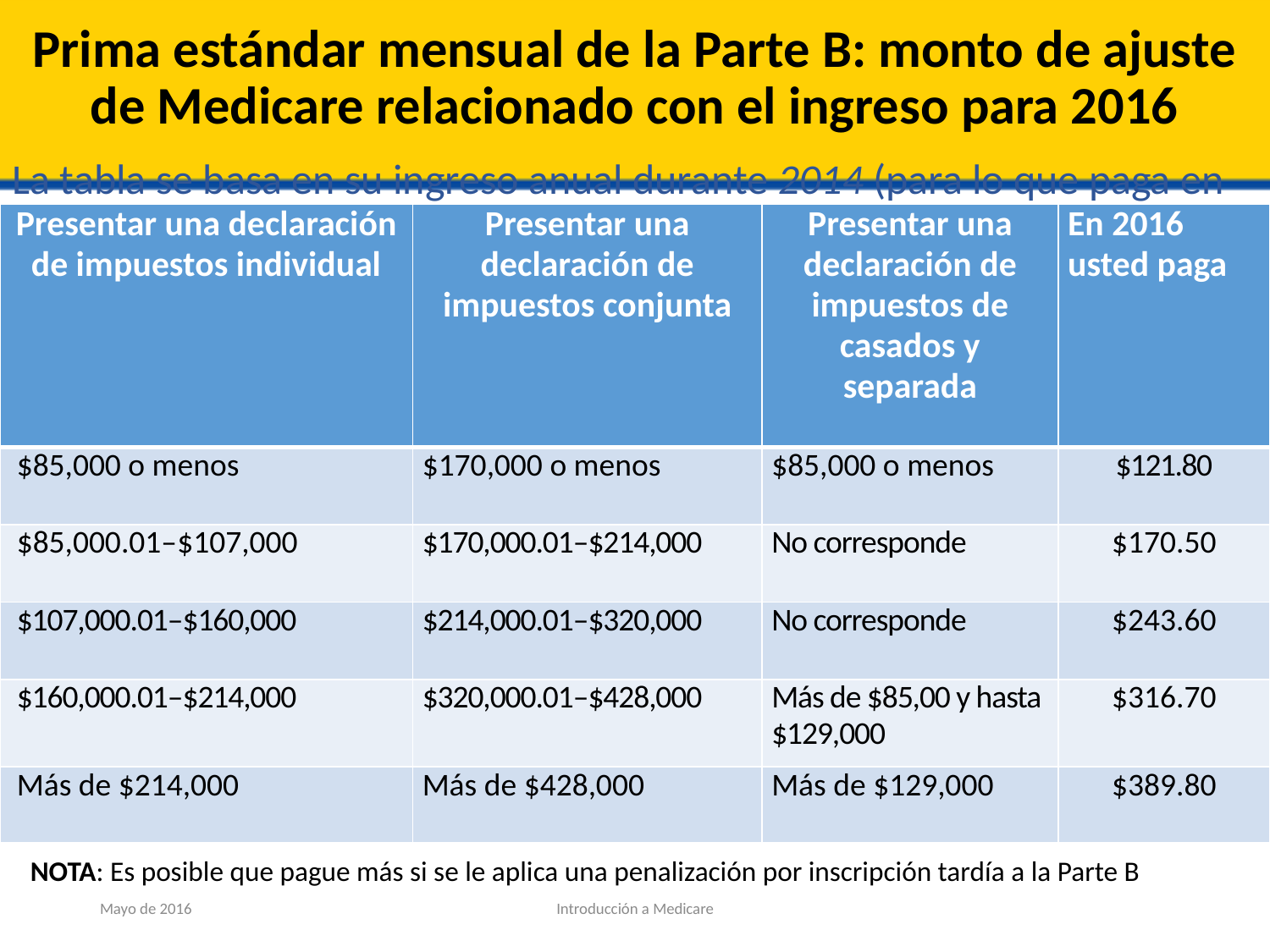

# Prima estándar mensual de la Parte B: monto de ajuste de Medicare relacionado con el ingreso para 2016
La tabla se basa en su ingreso anual durante 2014 (para lo que paga en 2016) fue
| Presentar una declaración de impuestos individual | Presentar una declaración de impuestos conjunta | Presentar una declaración de impuestos de casados y separada | En 2016 usted paga |
| --- | --- | --- | --- |
| $85,000 o menos | $170,000 o menos | $85,000 o menos | $121.80 |
| $85,000.01–$107,000 | $170,000.01–$214,000 | No corresponde | $170.50 |
| $107,000.01–$160,000 | $214,000.01–$320,000 | No corresponde | $243.60 |
| $160,000.01–$214,000 | $320,000.01–$428,000 | Más de $85,00 y hasta $129,000 | $316.70 |
| Más de $214,000 | Más de $428,000 | Más de $129,000 | $389.80 |
NOTA: Es posible que pague más si se le aplica una penalización por inscripción tardía a la Parte B
Mayo de 2016
Introducción a Medicare